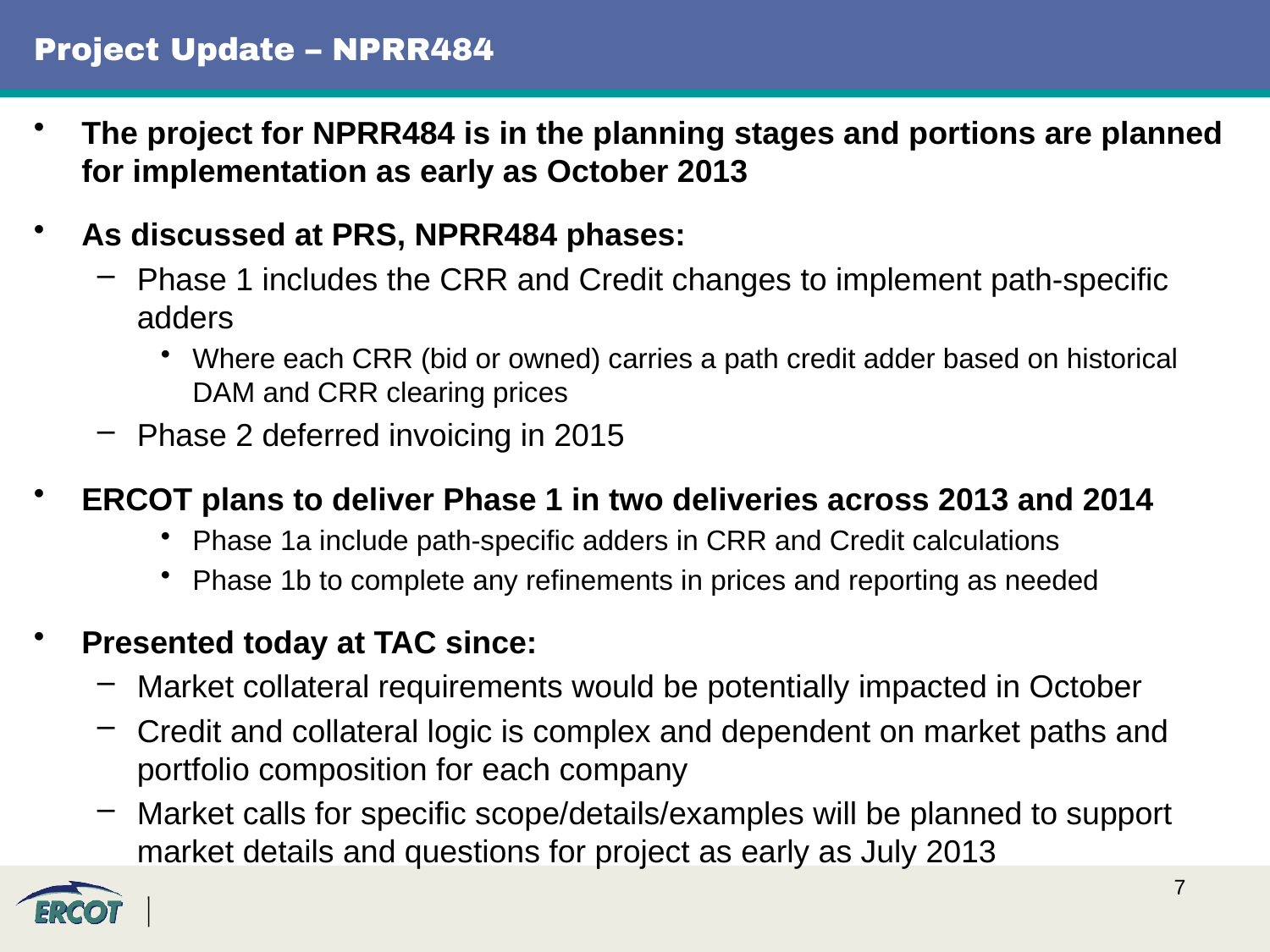

# Project Update – NPRR484
The project for NPRR484 is in the planning stages and portions are planned for implementation as early as October 2013

As discussed at PRS, NPRR484 phases:
Phase 1 includes the CRR and Credit changes to implement path-specific adders
Where each CRR (bid or owned) carries a path credit adder based on historical DAM and CRR clearing prices
Phase 2 deferred invoicing in 2015

ERCOT plans to deliver Phase 1 in two deliveries across 2013 and 2014
Phase 1a include path-specific adders in CRR and Credit calculations
Phase 1b to complete any refinements in prices and reporting as needed

Presented today at TAC since:
Market collateral requirements would be potentially impacted in October
Credit and collateral logic is complex and dependent on market paths and portfolio composition for each company
Market calls for specific scope/details/examples will be planned to support market details and questions for project as early as July 2013